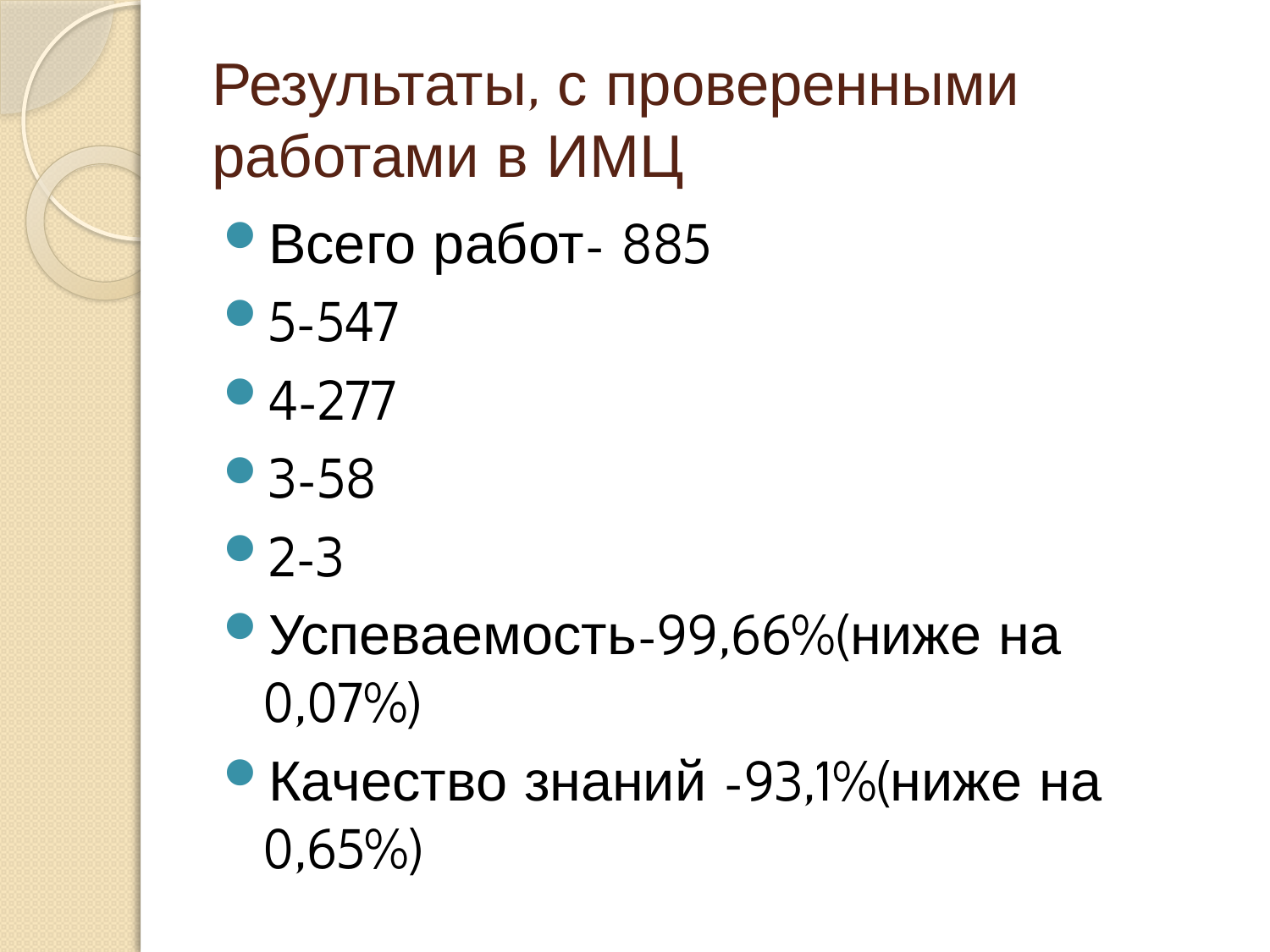

# Результаты, с проверенными работами в ИМЦ
Всего работ- 885
5-547
4-277
3-58
2-3
Успеваемость-99,66%(ниже на 0,07%)
Качество знаний -93,1%(ниже на 0,65%)